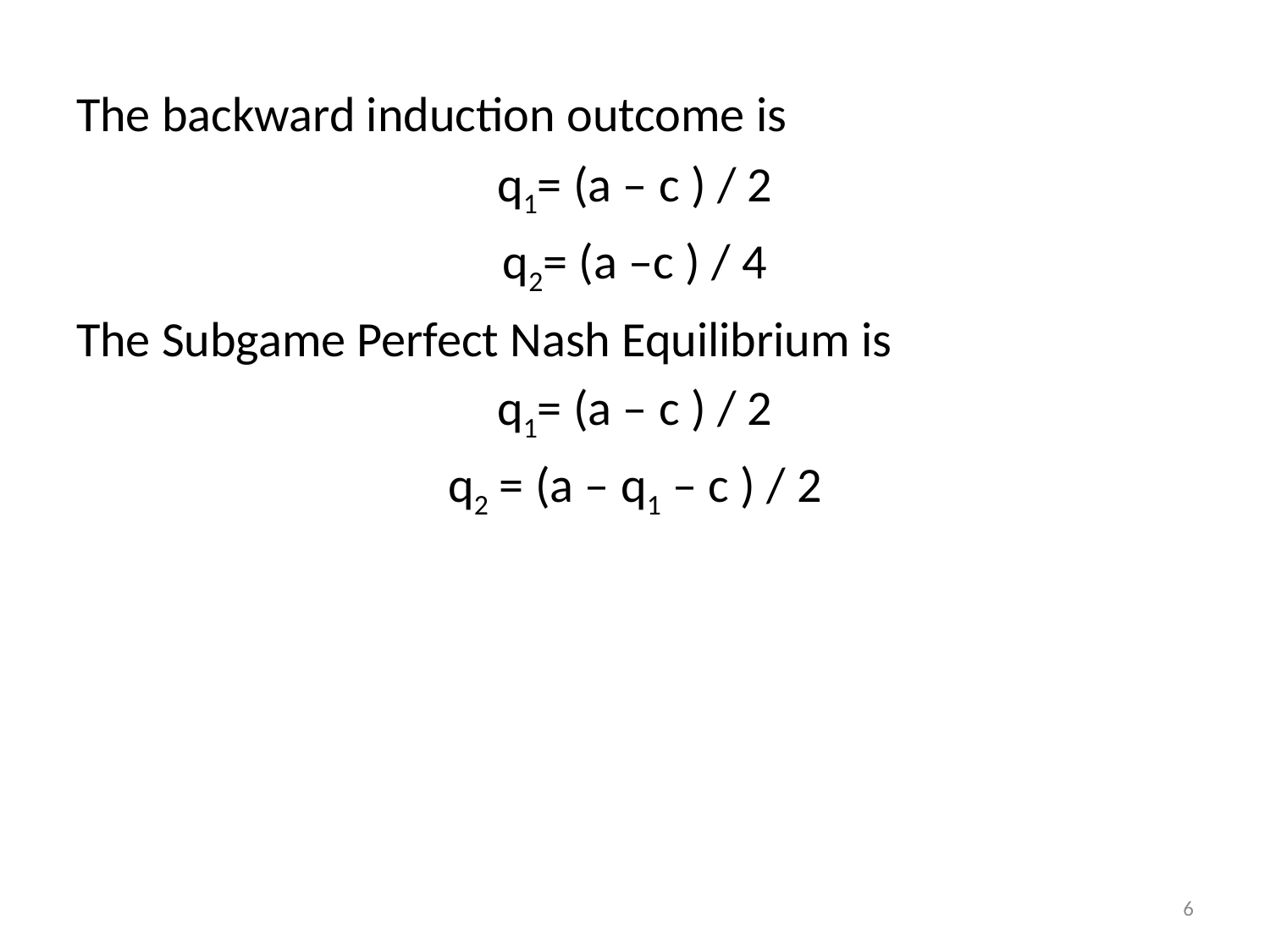

The backward induction outcome is
q1= (a – c ) / 2
q2= (a –c ) / 4
The Subgame Perfect Nash Equilibrium is
q1= (a – c ) / 2
q2 = (a – q1 – c ) / 2

6